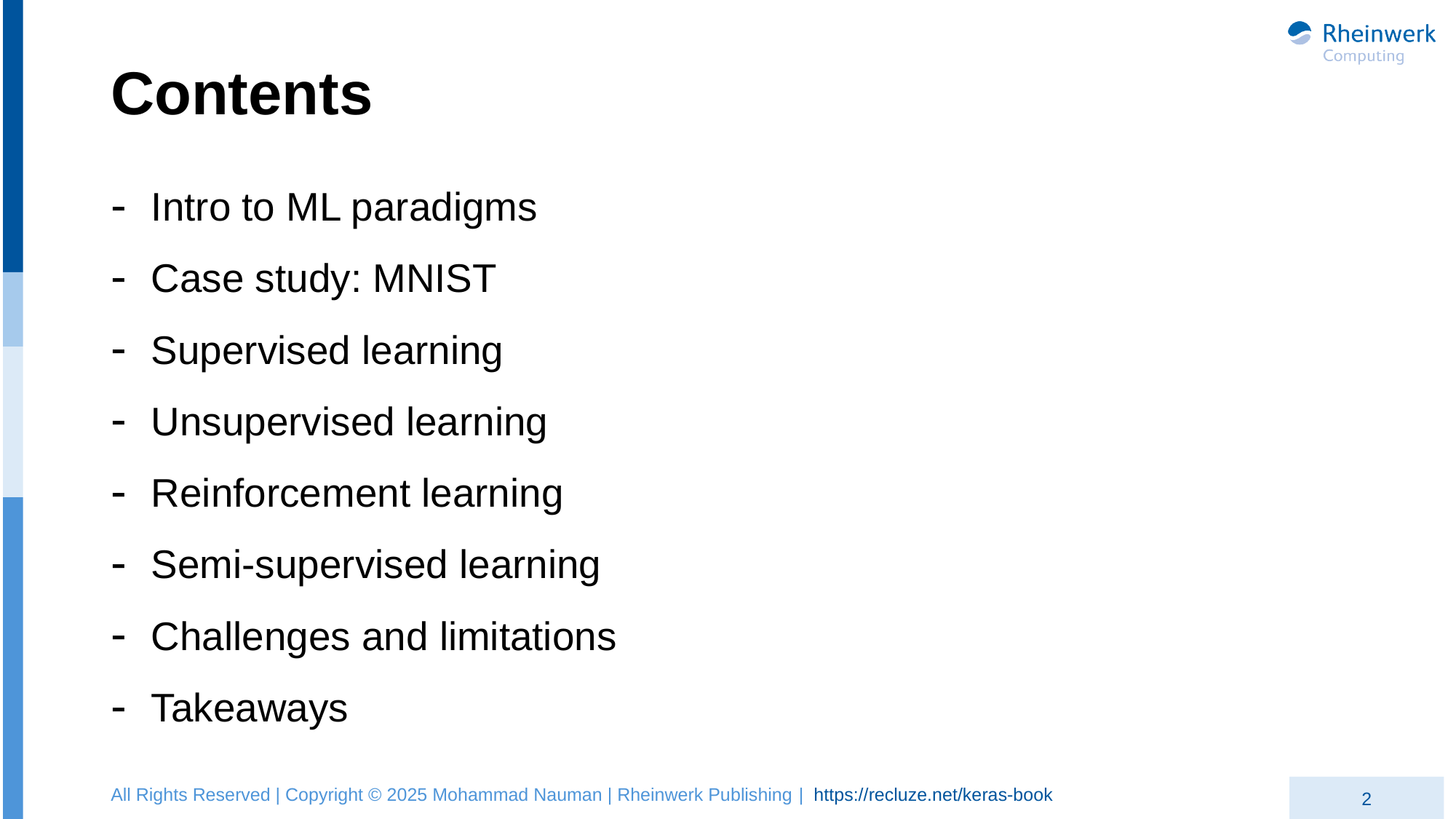

# Contents
Intro to ML paradigms
Case study: MNIST
Supervised learning
Unsupervised learning
Reinforcement learning
Semi-supervised learning
Challenges and limitations
Takeaways